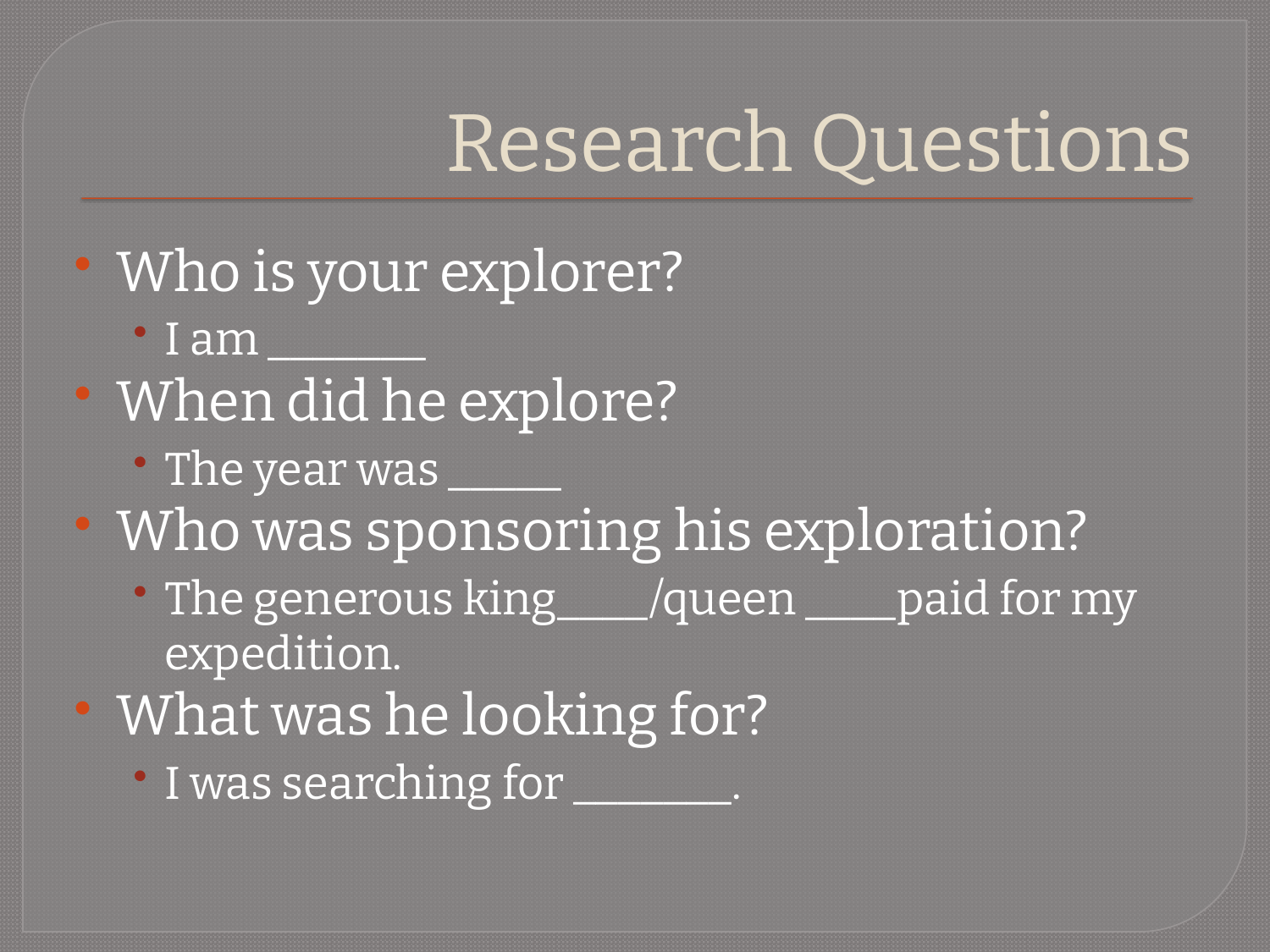

# Research Questions
Who is your explorer?
I am _______
When did he explore?
The year was _____
Who was sponsoring his exploration?
The generous king____/queen ____paid for my expedition.
What was he looking for?
I was searching for _______.